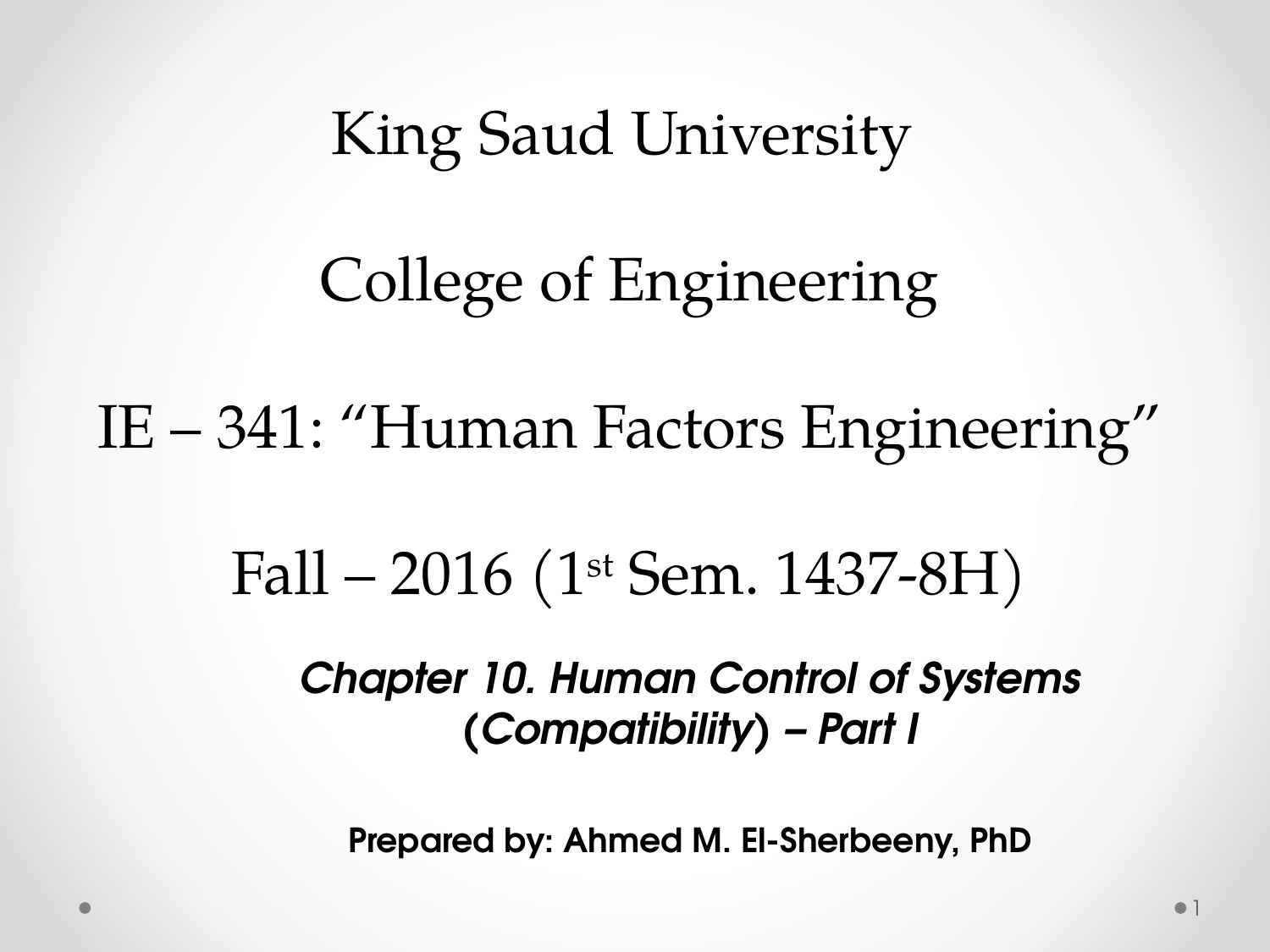

# King Saud University College of Engineering IE – 341: “Human Factors Engineering” Fall – 2016 (1st Sem. 1437-8H)
Chapter 10. Human Control of Systems (Compatibility) – Part I

Prepared by: Ahmed M. El-Sherbeeny, PhD
1